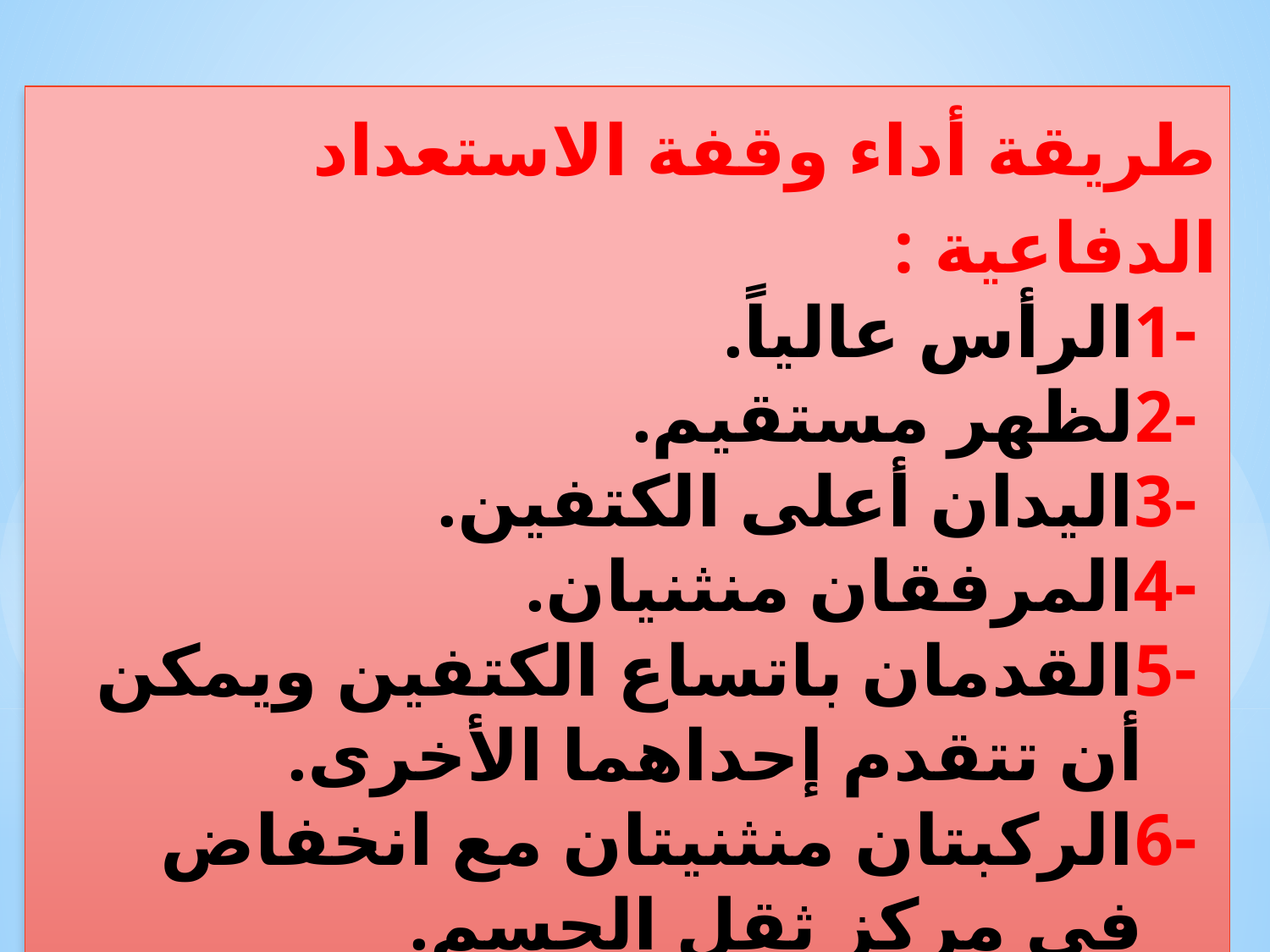

طريقة أداء وقفة الاستعداد الدفاعية :
 -1الرأس عالياً.
 -2لظهر مستقيم.
 -3اليدان أعلى الكتفين.
 -4المرفقان منثنيان.
 -5القدمان باتساع الكتفين ويمكن أن تتقدم إحداهما الأخرى.
 -6الركبتان منثنيتان مع انخفاض في مركز ثقل الجسم.